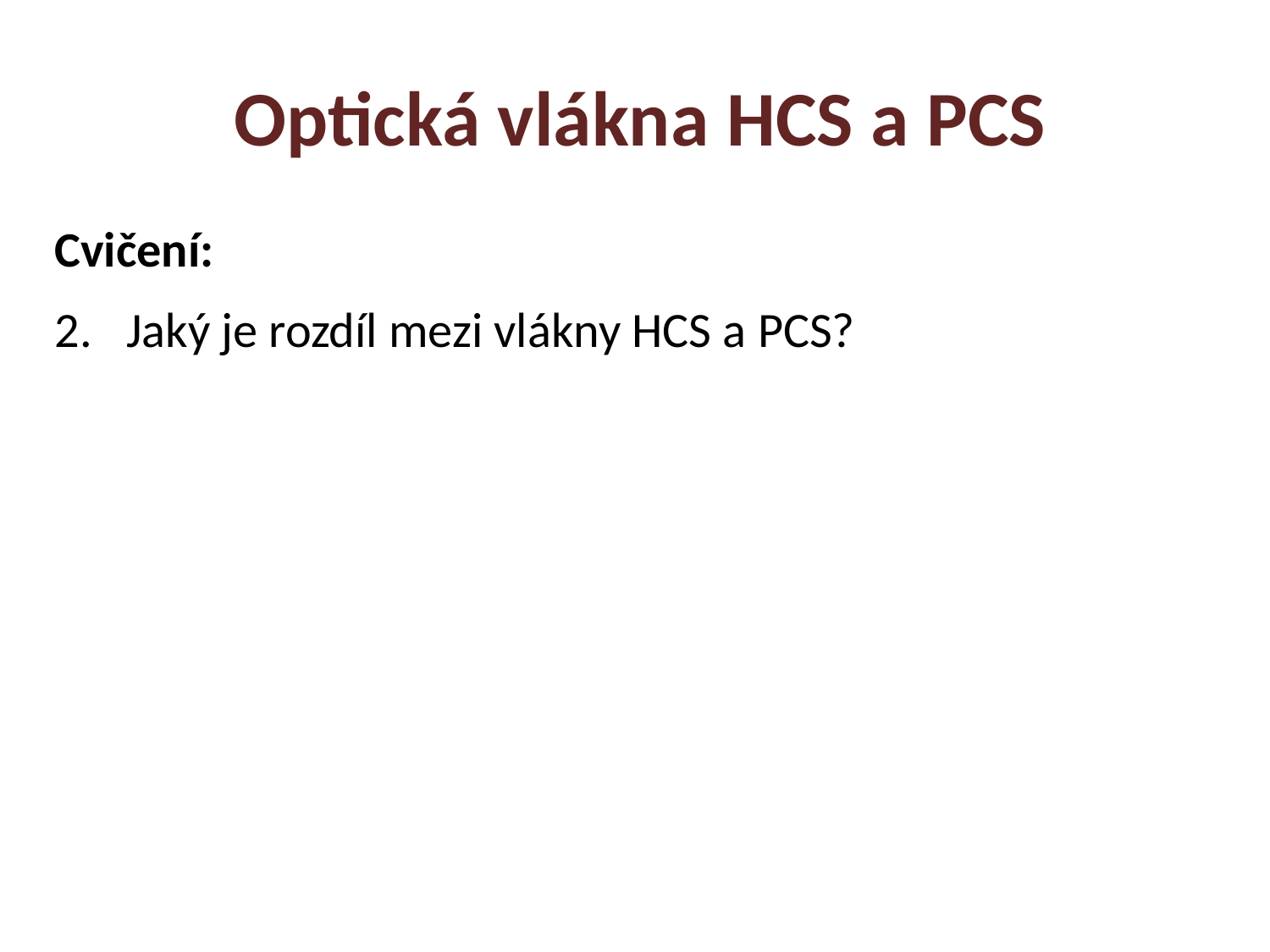

Optická vlákna HCS a PCS
Cvičení:
Jaký je rozdíl mezi vlákny HCS a PCS?